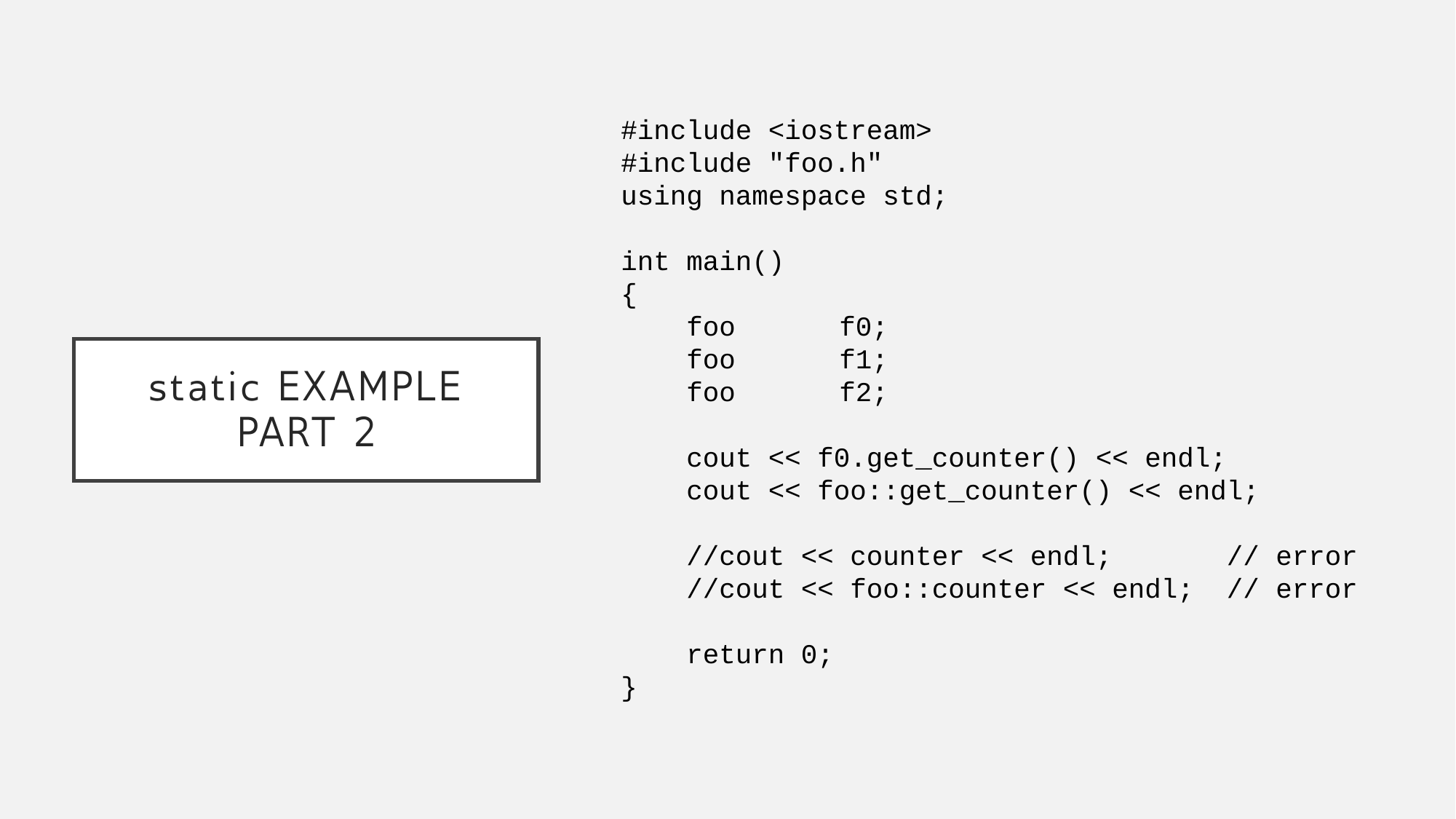

#include <iostream>
#include "foo.h"
using namespace std;

int main()
{
    foo	f0;
    foo	f1;
    foo	f2;

    cout << f0.get_counter() << endl;
    cout << foo::get_counter() << endl;

    //cout << counter << endl;       // error
    //cout << foo::counter << endl;  // error

    return 0;
}
# static Example Part 2